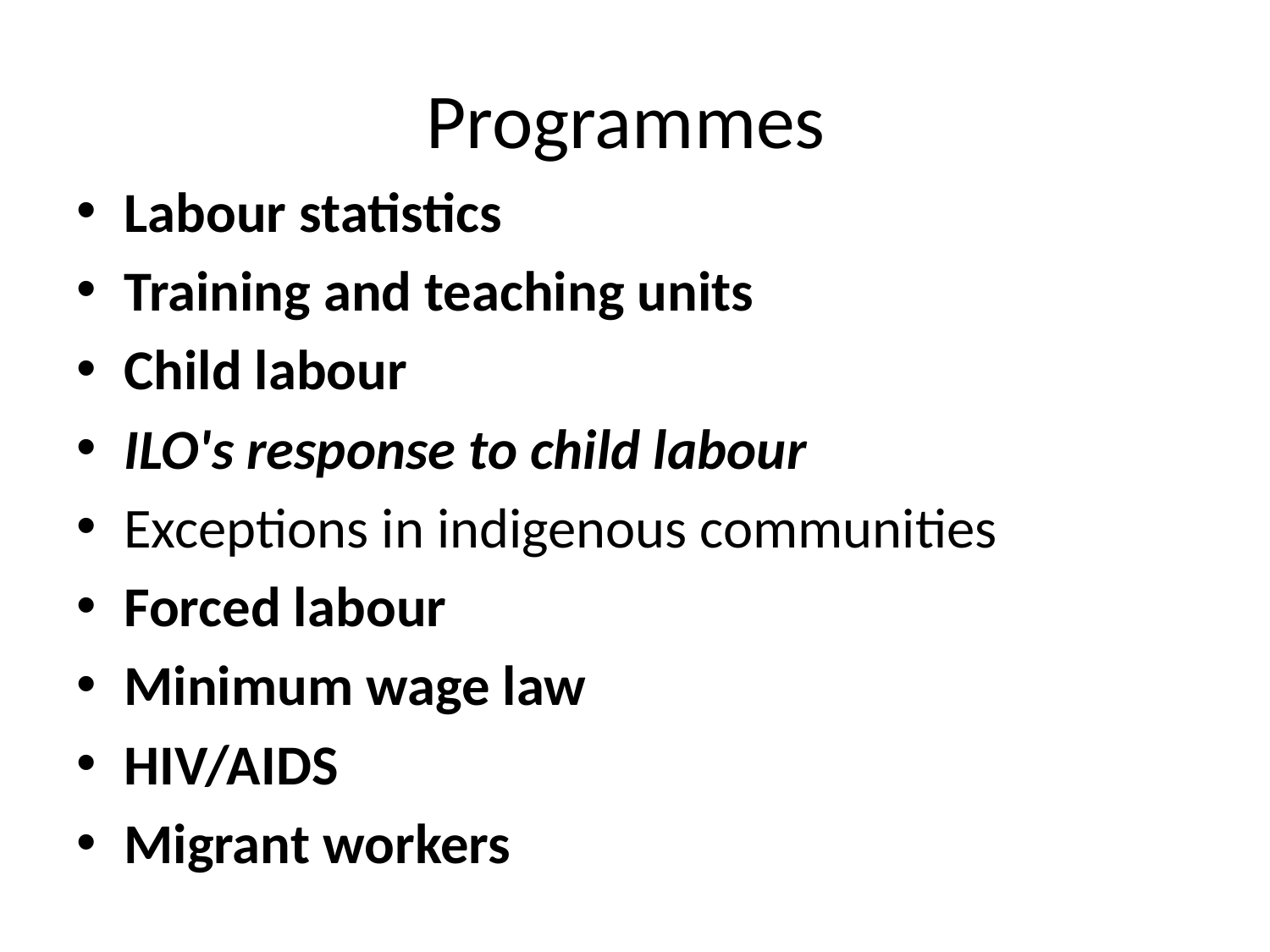

# Programmes
Labour statistics
Training and teaching units
Child labour
ILO's response to child labour
Exceptions in indigenous communities
Forced labour
Minimum wage law
HIV/AIDS
Migrant workers